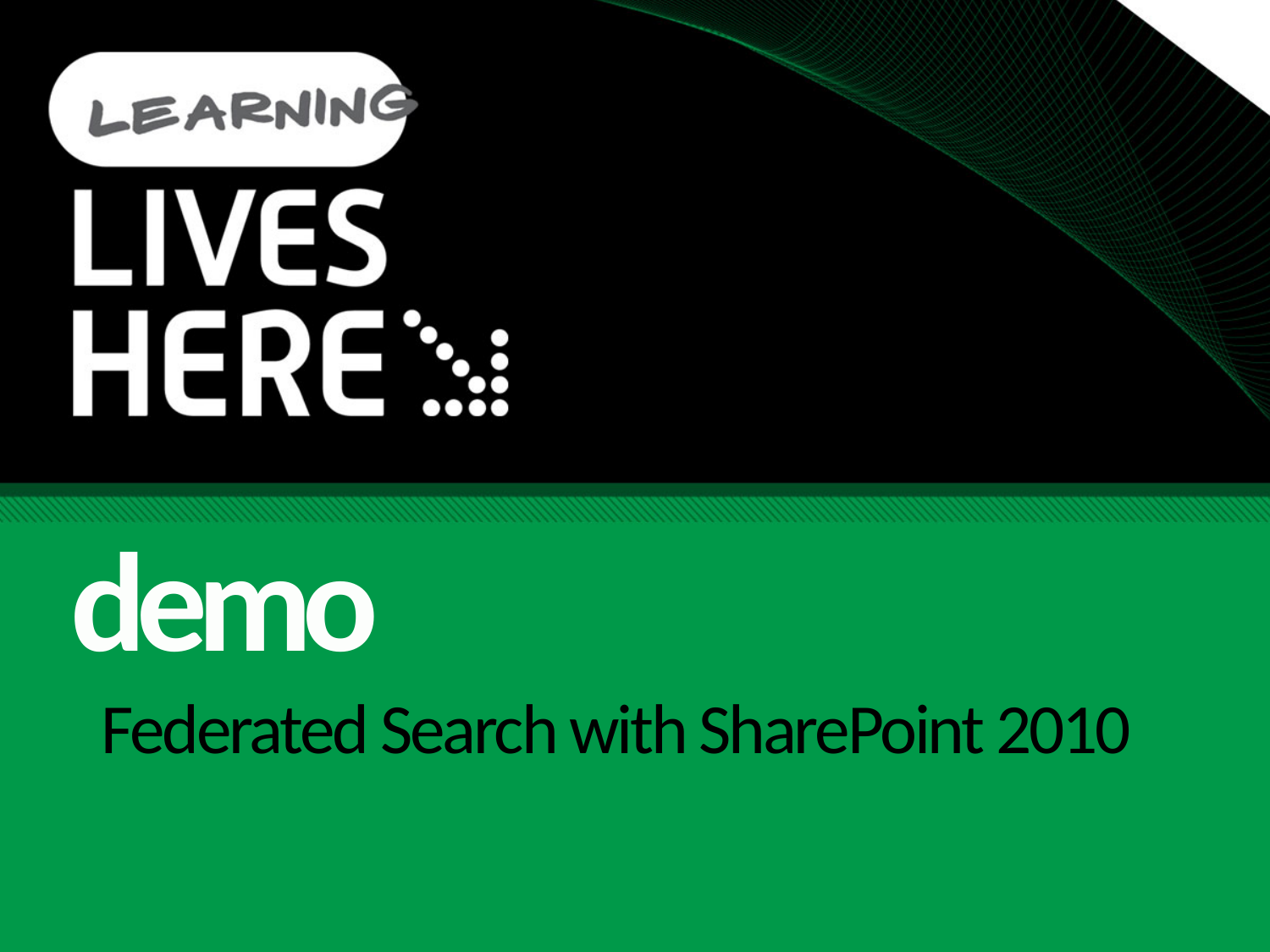

demo
# Federated Search with SharePoint 2010